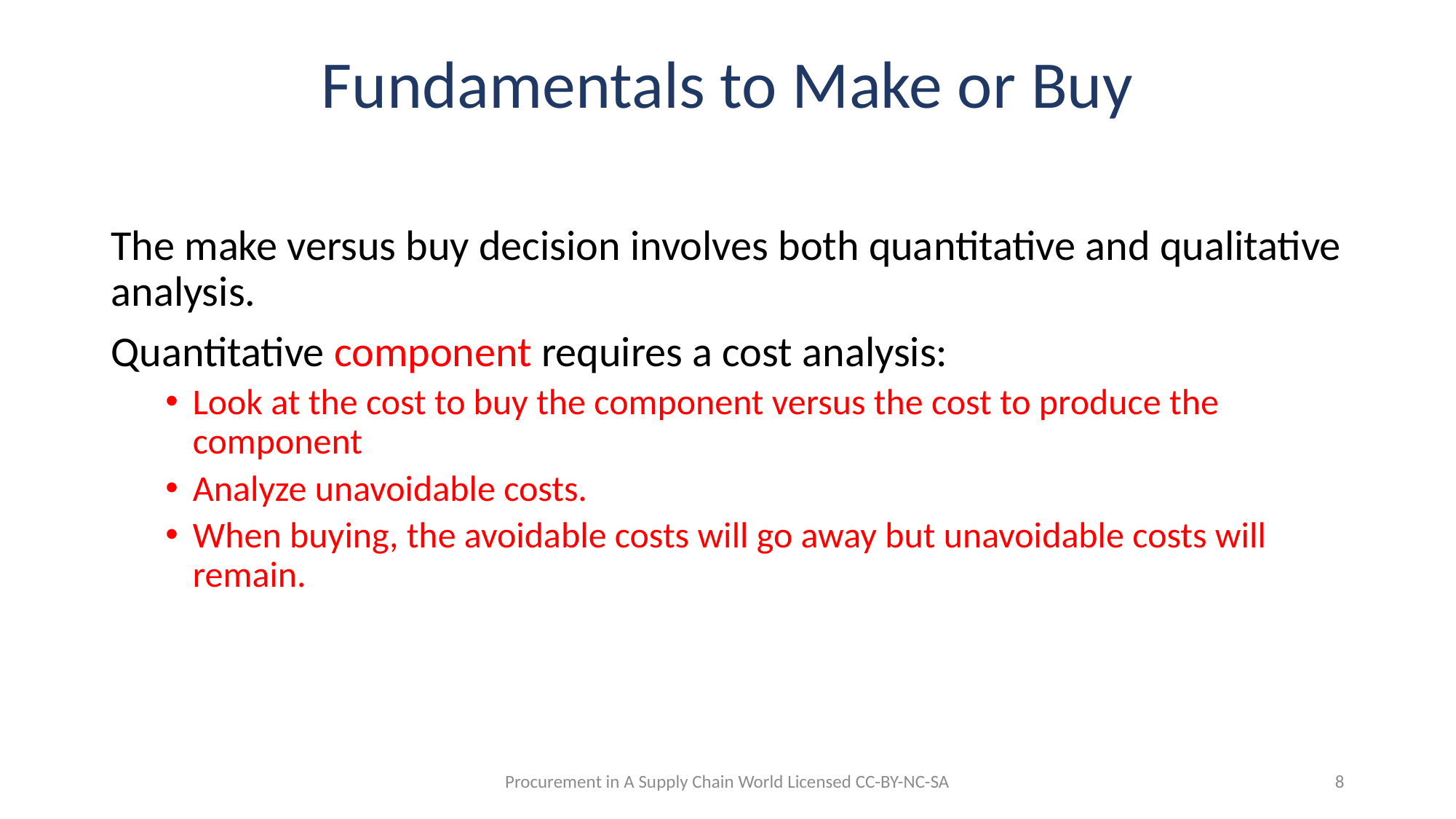

# Fundamentals to Make or Buy

The make versus buy decision involves both quantitative and qualitative analysis.
Quantitative component requires a cost analysis:
Look at the cost to buy the component versus the cost to produce the component
Analyze unavoidable costs.
When buying, the avoidable costs will go away but unavoidable costs will remain.

Procurement in A Supply Chain World Licensed CC-BY-NC-SA
8